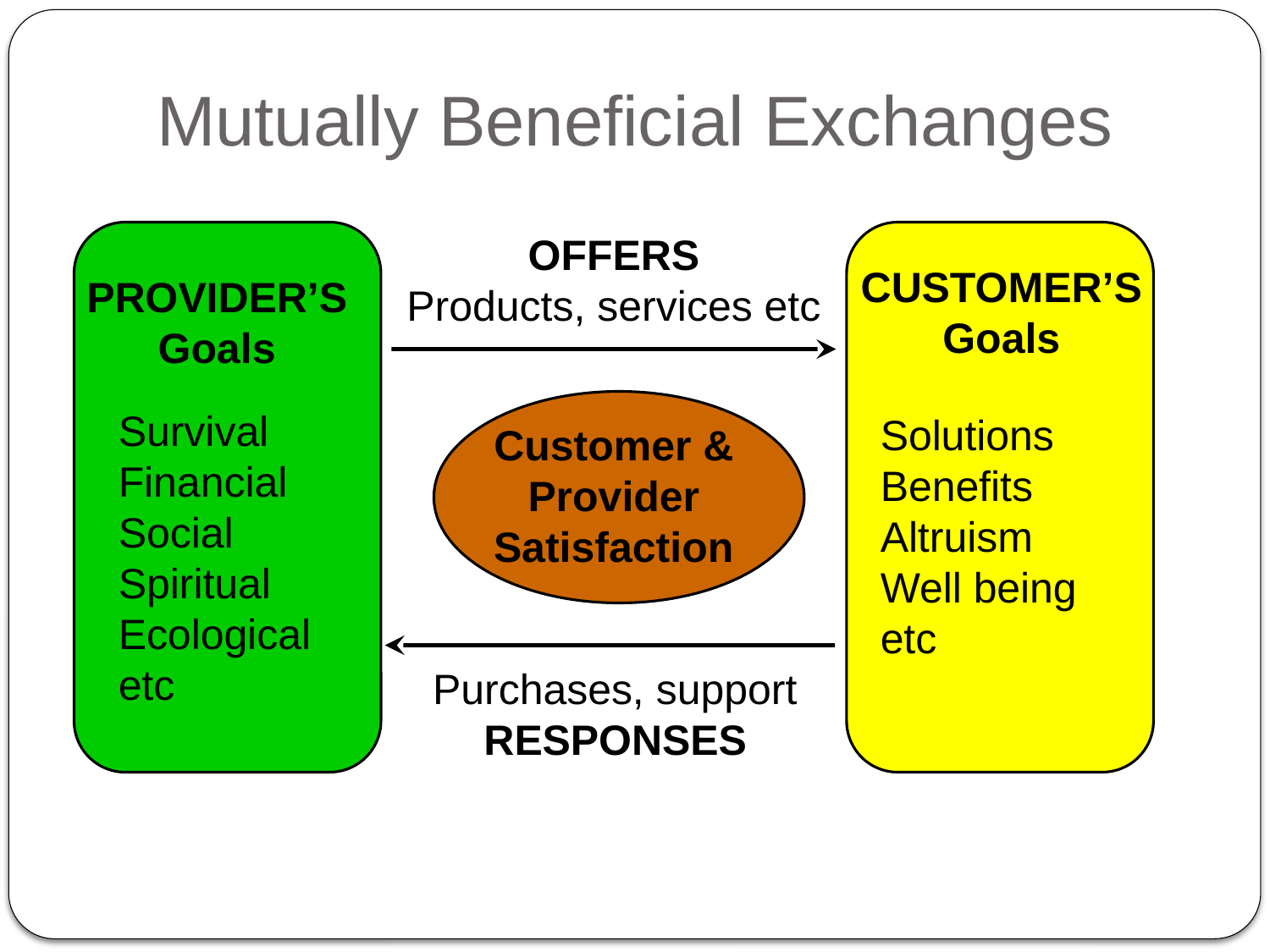

Mutually Beneficial Exchanges
#

OFFERS
Products, services etc

CUSTOMER’S Goals
PROVIDER’S
Goals

Survival
Financial
Social
Spiritual
Ecological
etc

Solutions
Benefits
Altruism
Well being
etc
Customer & Provider Satisfaction

Purchases, support RESPONSES